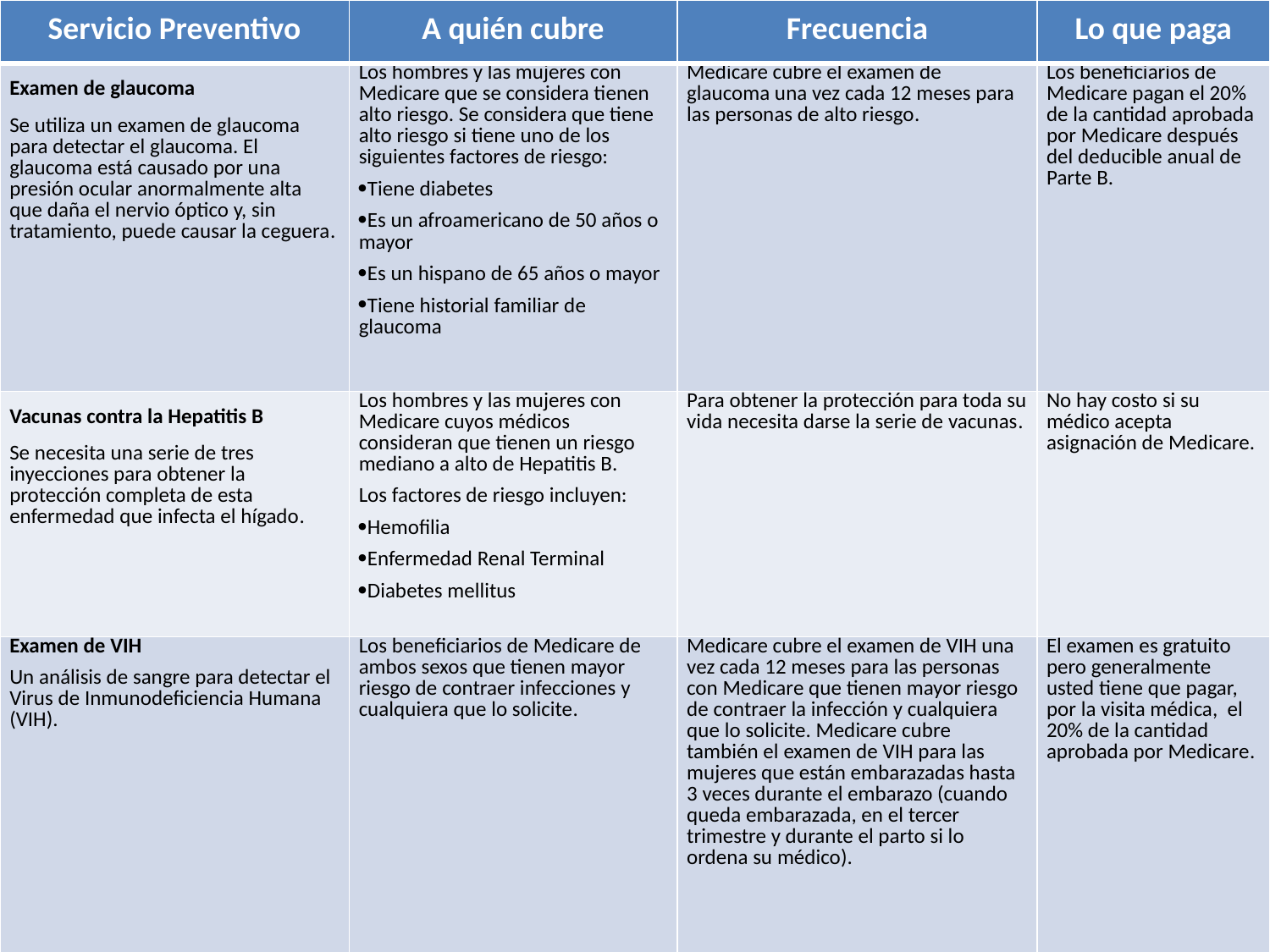

| Servicio Preventivo | A quién cubre | Frecuencia | Lo que paga |
| --- | --- | --- | --- |
| Examen de glaucoma Se utiliza un examen de glaucoma para detectar el glaucoma. El glaucoma está causado por una presión ocular anormalmente alta que daña el nervio óptico y, sin tratamiento, puede causar la ceguera. | Los hombres y las mujeres con Medicare que se considera tienen alto riesgo. Se considera que tiene alto riesgo si tiene uno de los siguientes factores de riesgo: Tiene diabetes Es un afroamericano de 50 años o mayor Es un hispano de 65 años o mayor Tiene historial familiar de glaucoma | Medicare cubre el examen de glaucoma una vez cada 12 meses para las personas de alto riesgo. | Los beneficiarios de Medicare pagan el 20% de la cantidad aprobada por Medicare después del deducible anual de Parte B. |
| Vacunas contra la Hepatitis B Se necesita una serie de tres inyecciones para obtener la protección completa de esta enfermedad que infecta el hígado. | Los hombres y las mujeres con Medicare cuyos médicos consideran que tienen un riesgo mediano a alto de Hepatitis B. Los factores de riesgo incluyen: Hemofilia Enfermedad Renal Terminal Diabetes mellitus | Para obtener la protección para toda su vida necesita darse la serie de vacunas. | No hay costo si su médico acepta asignación de Medicare. |
| Examen de VIH Un análisis de sangre para detectar el Virus de Inmunodeficiencia Humana (VIH). | Los beneficiarios de Medicare de ambos sexos que tienen mayor riesgo de contraer infecciones y cualquiera que lo solicite. | Medicare cubre el examen de VIH una vez cada 12 meses para las personas con Medicare que tienen mayor riesgo de contraer la infección y cualquiera que lo solicite. Medicare cubre también el examen de VIH para las mujeres que están embarazadas hasta 3 veces durante el embarazo (cuando queda embarazada, en el tercer trimestre y durante el parto si lo ordena su médico). | El examen es gratuito pero generalmente usted tiene que pagar, por la visita médica, el 20% de la cantidad aprobada por Medicare. |

5/1/2013
Servicios Preventivos de Medicare
44